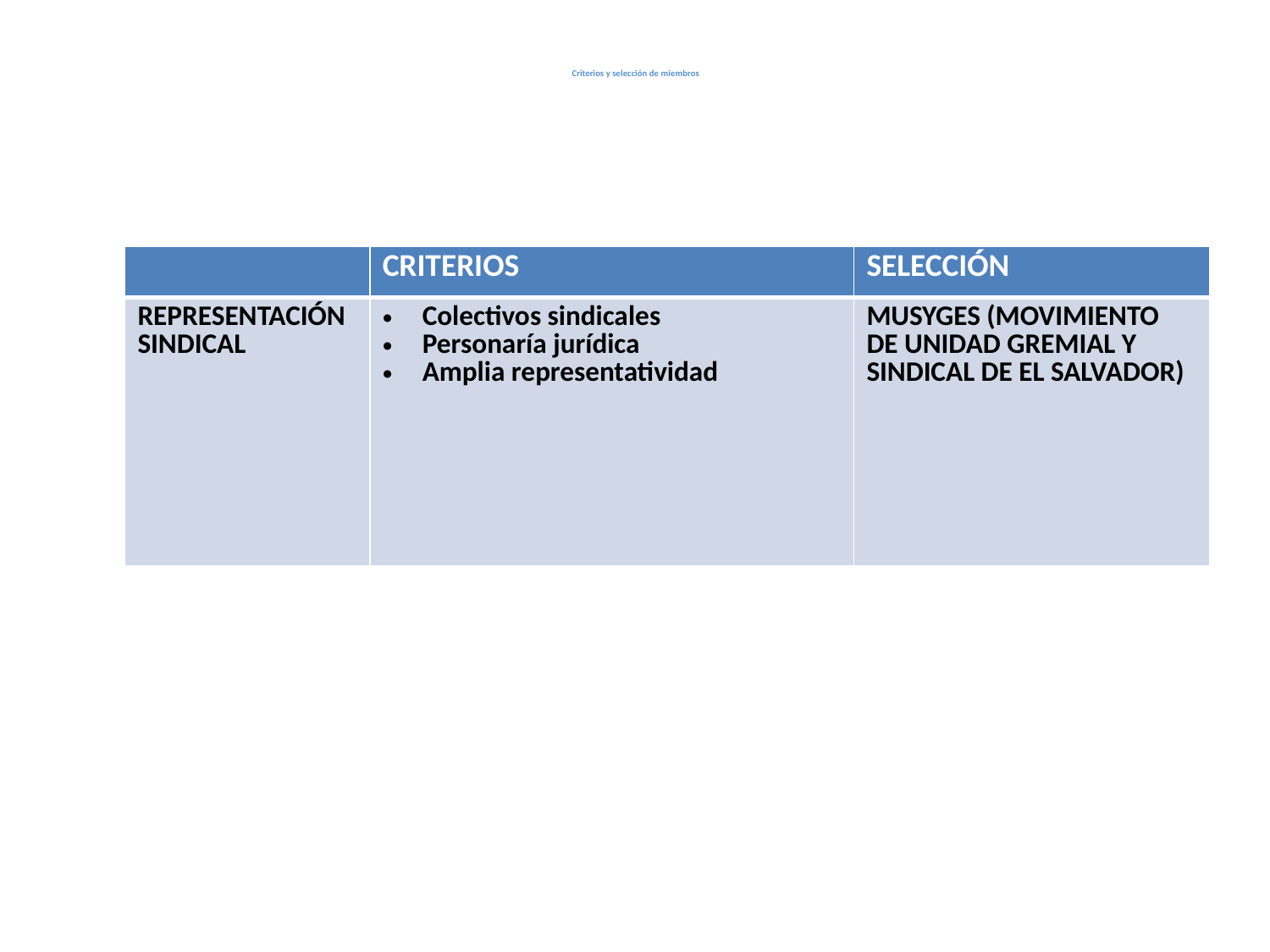

# Criterios y selección de miembros
|  | CRITERIOS | SELECCIÓN |
| --- | --- | --- |
| REPRESENTACIÓN SINDICAL | Colectivos sindicales Personaría jurídica Amplia representatividad | MUSYGES (MOVIMIENTO DE UNIDAD GREMIAL Y SINDICAL DE EL SALVADOR) |